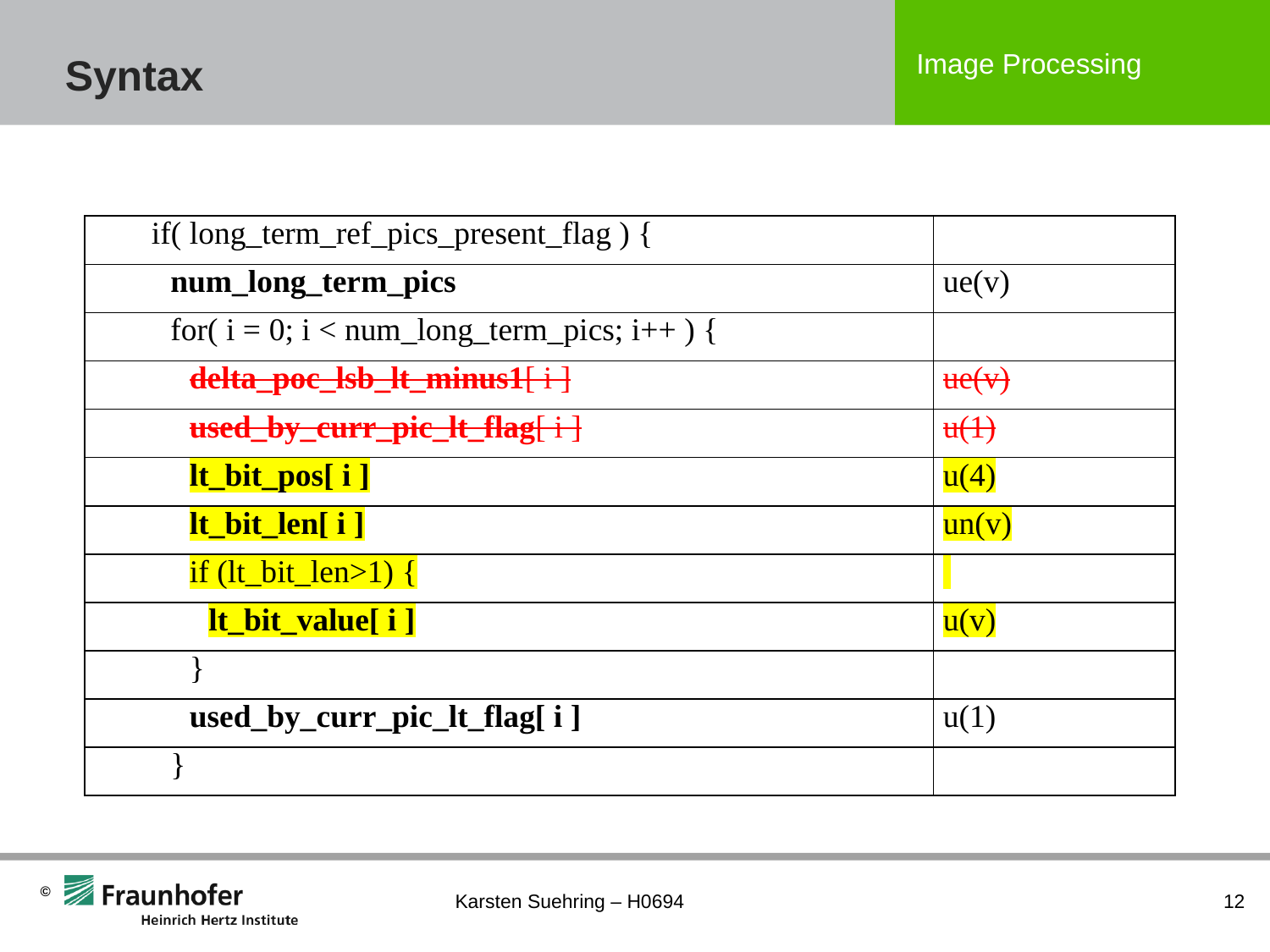

# Syntax
| if( long\_term\_ref\_pics\_present\_flag ) { |  |
| --- | --- |
| num\_long\_term\_pics | ue(v) |
| for( i = 0; i < num\_long\_term\_pics; i++ ) { |  |
| delta\_poc\_lsb\_lt\_minus1[ i ] | ue(v) |
| used\_by\_curr\_pic\_lt\_flag[ i ] | u(1) |
| lt\_bit\_pos[ i ] | u(4) |
| lt\_bit\_len[ i ] | un(v) |
| if (lt\_bit\_len>1) { |  |
| lt\_bit\_value[ i ] | u(v) |
| } |  |
| used\_by\_curr\_pic\_lt\_flag[ i ] | u(1) |
| } |  |
Karsten Suehring – H0694
12